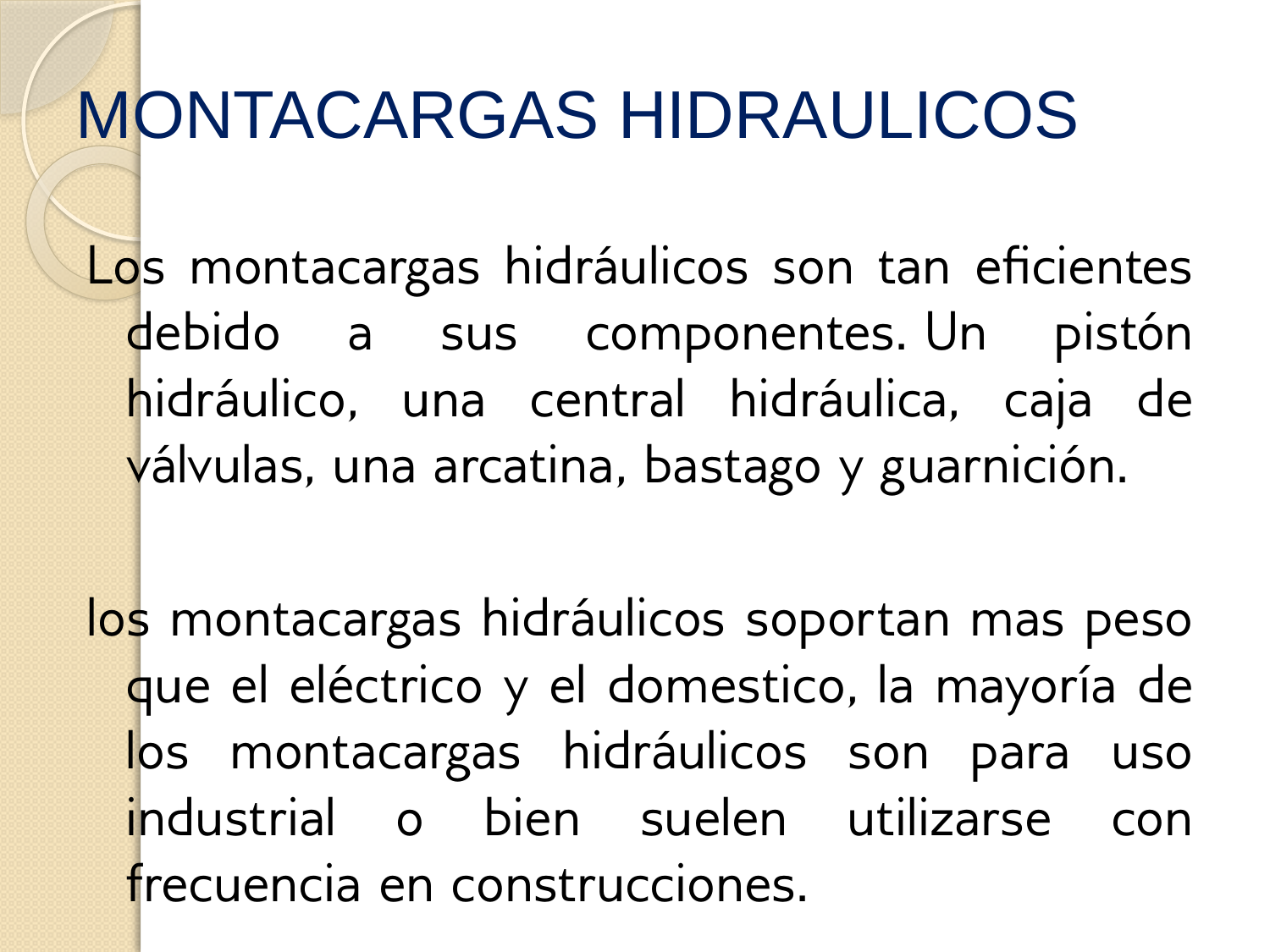

# MONTACARGAS HIDRAULICOS
Los montacargas hidráulicos son tan eficientes debido a sus componentes. Un pistón hidráulico, una central hidráulica, caja de válvulas, una arcatina, bastago y guarnición.

los montacargas hidráulicos soportan mas peso que el eléctrico y el domestico, la mayoría de los montacargas hidráulicos son para uso industrial o bien suelen utilizarse con frecuencia en construcciones.